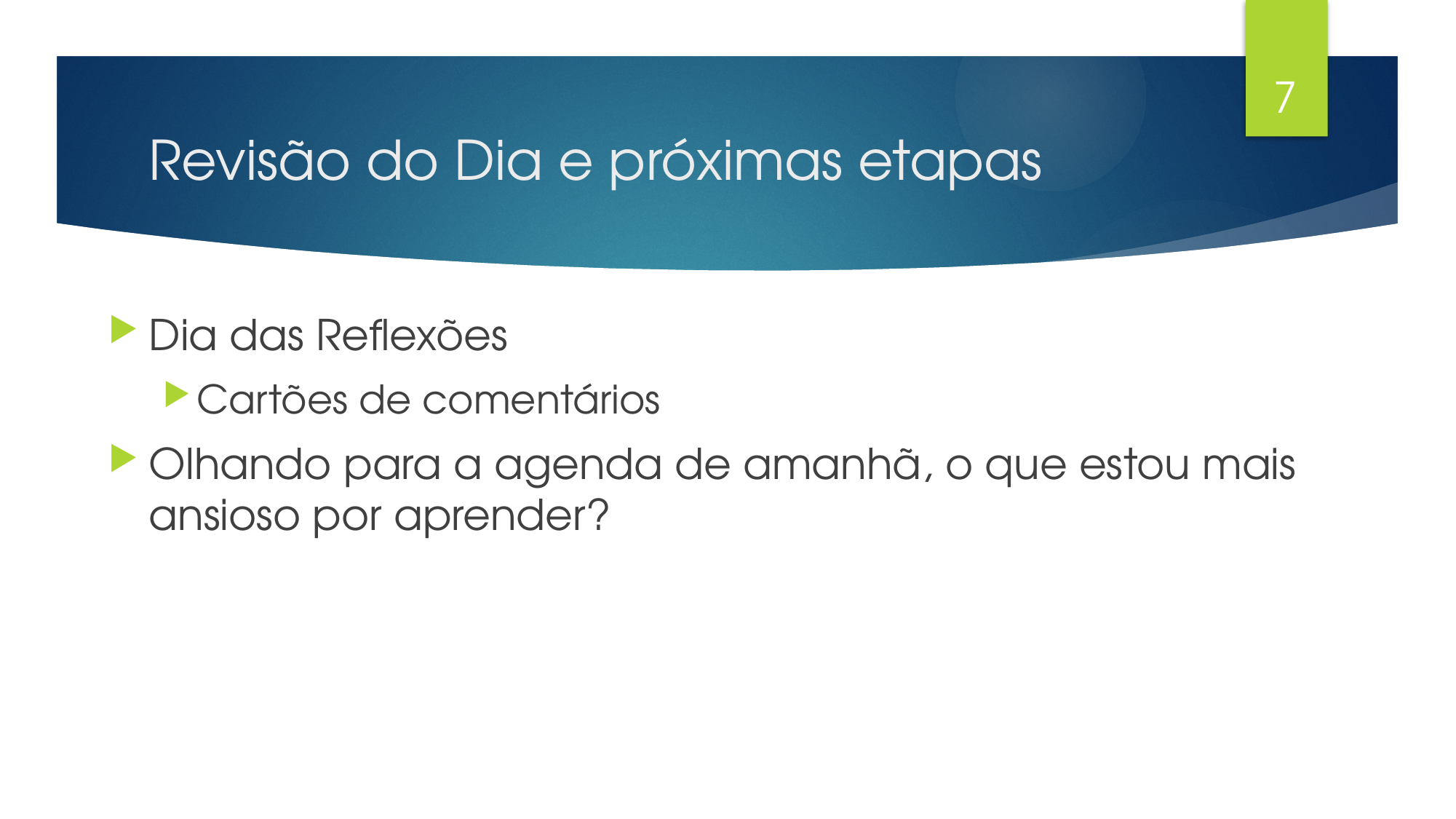

7
# Revisão do Dia e próximas etapas
Dia das Reflexões
Cartões de comentários
Olhando para a agenda de amanhã, o que estou mais ansioso por aprender?